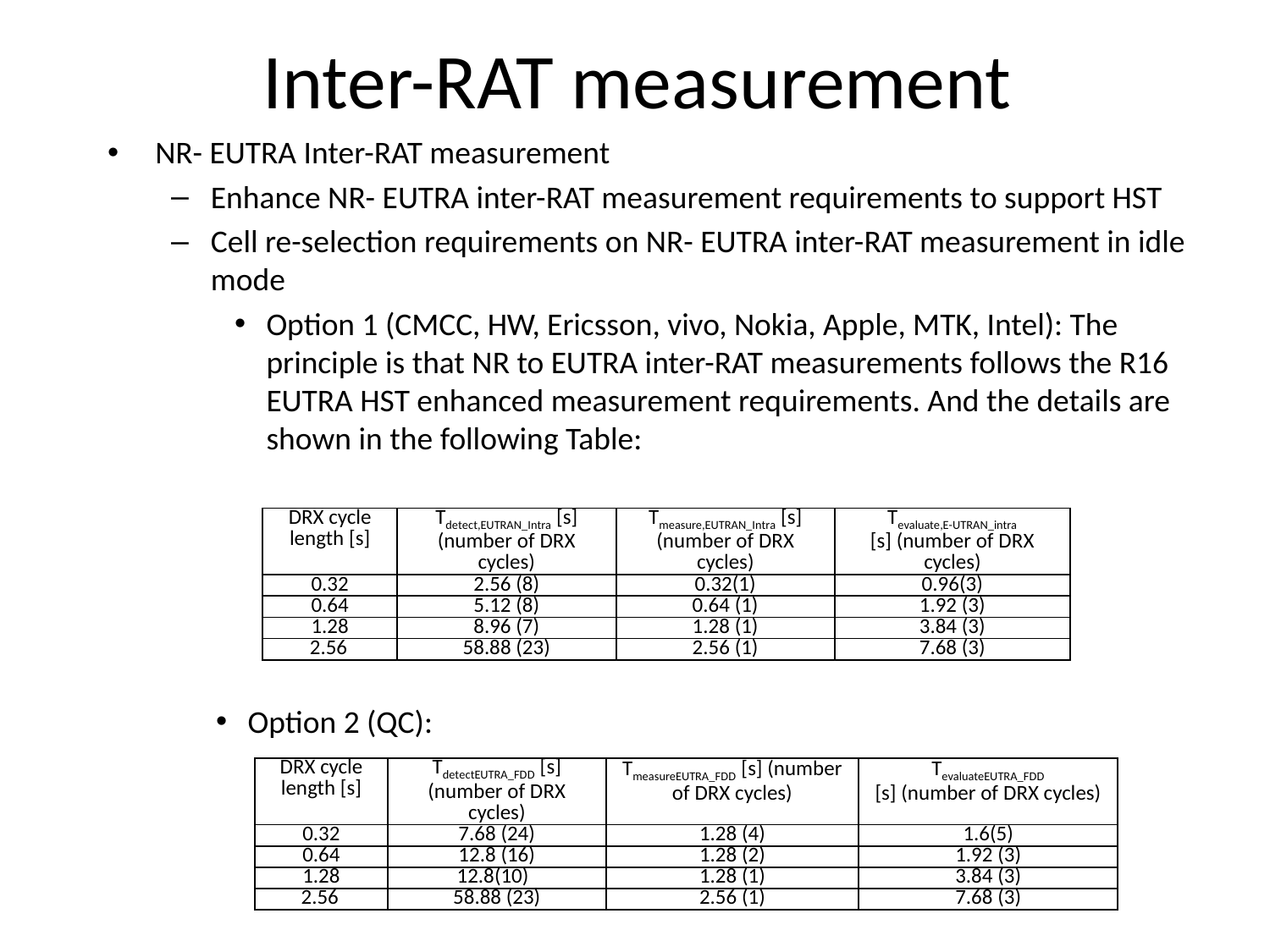

# Inter-RAT measurement
NR- EUTRA Inter-RAT measurement
Enhance NR- EUTRA inter-RAT measurement requirements to support HST
Cell re-selection requirements on NR- EUTRA inter-RAT measurement in idle mode
Option 1 (CMCC, HW, Ericsson, vivo, Nokia, Apple, MTK, Intel): The principle is that NR to EUTRA inter-RAT measurements follows the R16 EUTRA HST enhanced measurement requirements. And the details are shown in the following Table:

| DRX cycle length [s] | Tdetect,EUTRAN\_Intra [s] (number of DRX cycles) | Tmeasure,EUTRAN\_Intra [s] (number of DRX cycles) | Tevaluate,E-UTRAN\_intra [s] (number of DRX cycles) |
| --- | --- | --- | --- |
| 0.32 | 2.56 (8) | 0.32(1) | 0.96(3) |
| 0.64 | 5.12 (8) | 0.64 (1) | 1.92 (3) |
| 1.28 | 8.96 (7) | 1.28 (1) | 3.84 (3) |
| 2.56 | 58.88 (23) | 2.56 (1) | 7.68 (3) |
Option 2 (QC):

| DRX cycle length [s] | TdetectEUTRA\_FDD [s] (number of DRX cycles) | TmeasureEUTRA\_FDD [s] (number of DRX cycles) | TevaluateEUTRA\_FDD [s] (number of DRX cycles) |
| --- | --- | --- | --- |
| 0.32 | 7.68 (24) | 1.28 (4) | 1.6(5) |
| 0.64 | 12.8 (16) | 1.28 (2) | 1.92 (3) |
| 1.28 | 12.8(10) | 1.28 (1) | 3.84 (3) |
| 2.56 | 58.88 (23) | 2.56 (1) | 7.68 (3) |